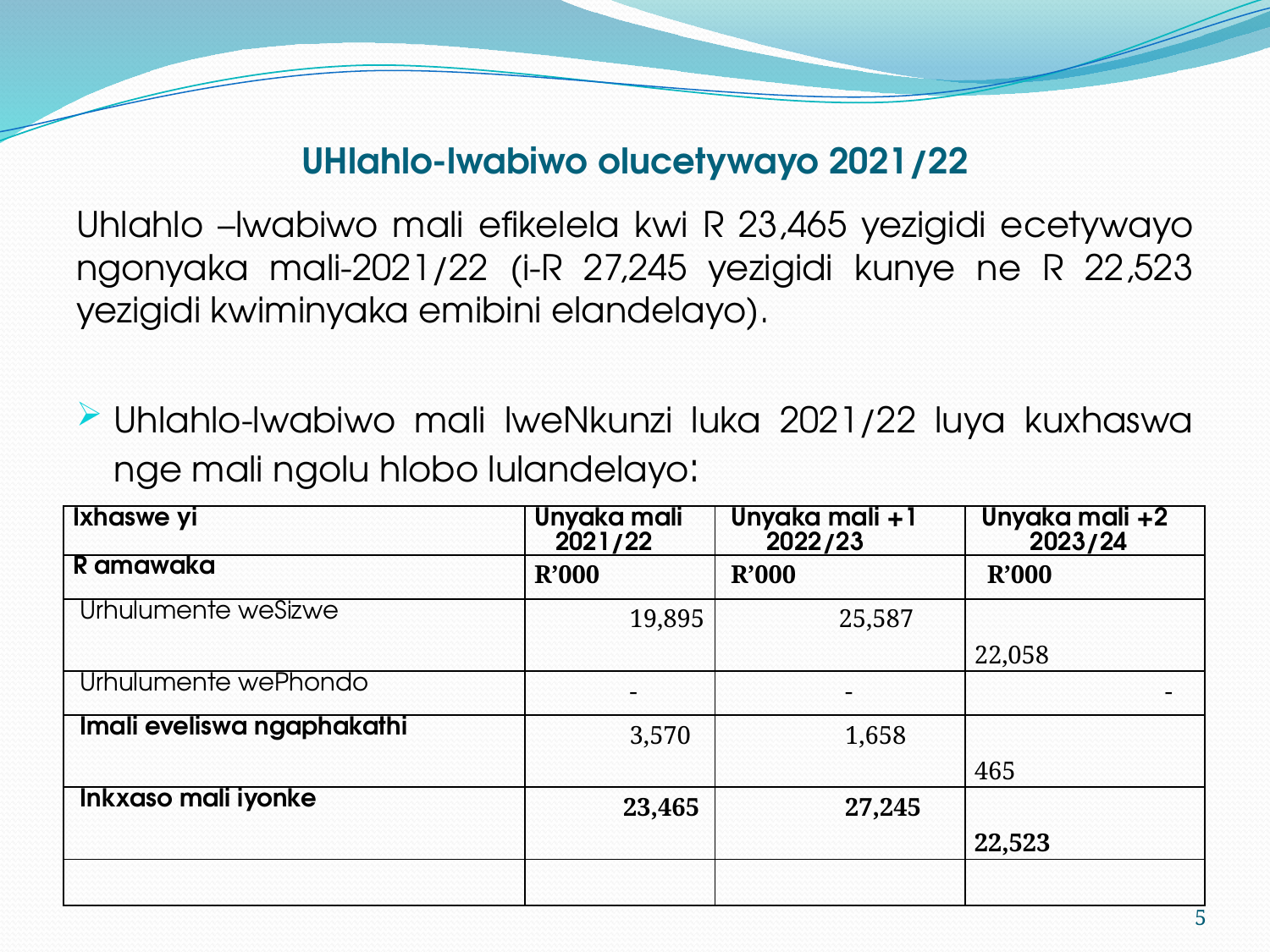

# UHlahlo-lwabiwo olucetywayo 2021/22
Uhlahlo –lwabiwo mali efikelela kwi R 23,465 yezigidi ecetywayo ngonyaka mali-2021/22 (i-R 27,245 yezigidi kunye ne R 22,523 yezigidi kwiminyaka emibini elandelayo).

Uhlahlo-lwabiwo mali lweNkunzi luka 2021/22 luya kuxhaswa nge mali ngolu hlobo lulandelayo:

| Ixhaswe yi | Unyaka mali 2021/22 | Unyaka mali +1 2022/23 | Unyaka mali +2 2023/24 |
| --- | --- | --- | --- |
| R amawaka | R’000 | R’000 | R’000 |
| Urhulumente weSizwe | 19,895 | 25,587 | 22,058 |
| Urhulumente wePhondo | - | - | - |
| Imali eveliswa ngaphakathi | 3,570 | 1,658 | 465 |
| Inkxaso mali iyonke | 23,465 | 27,245 | 22,523 |
|  |  |  |  |
5